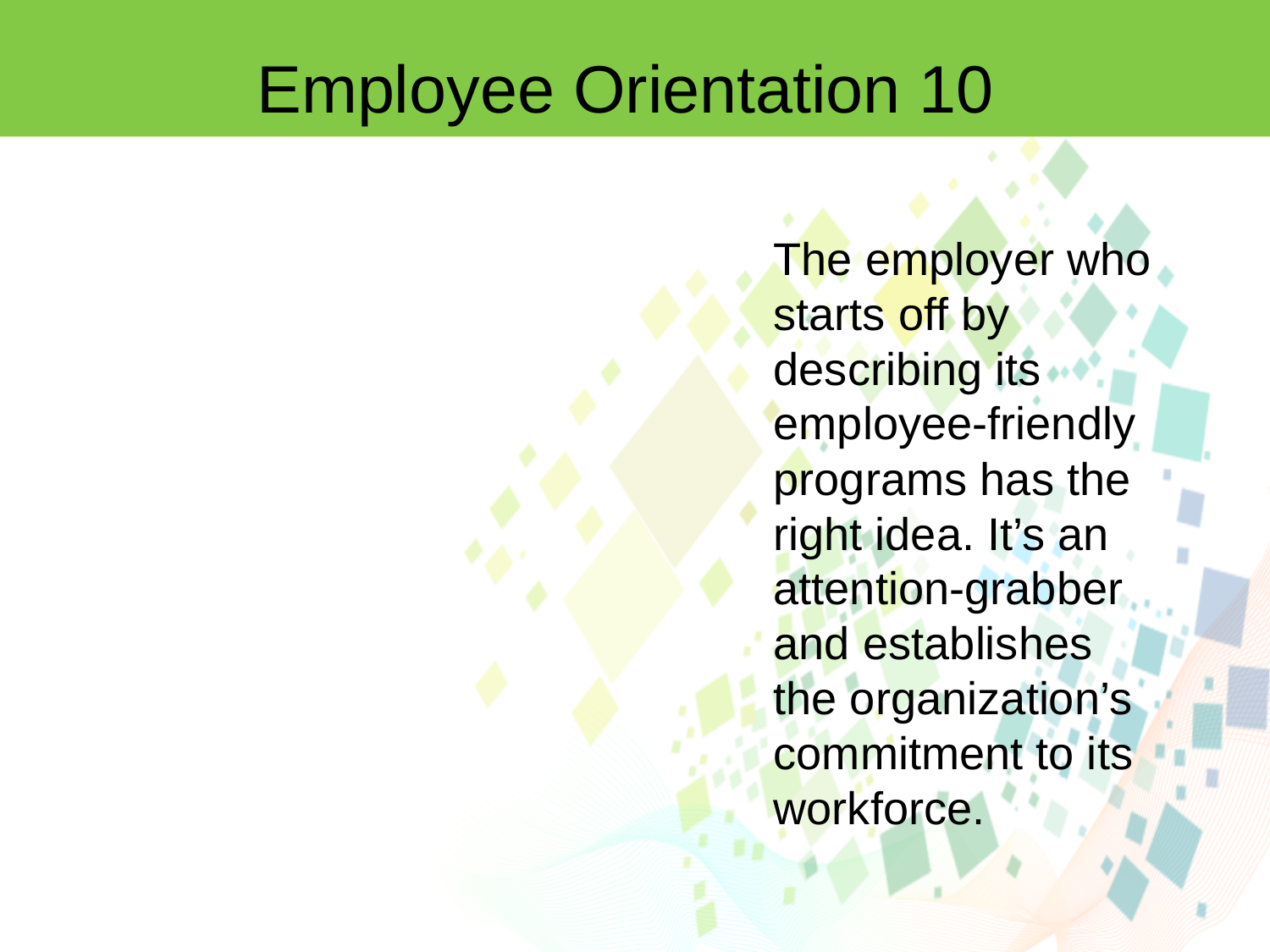

Employee Orientation 10
The employer who starts off by describing its employee-friendly
programs has the right idea. It’s an attention-grabber and establishes the organization’s
commitment to its workforce.